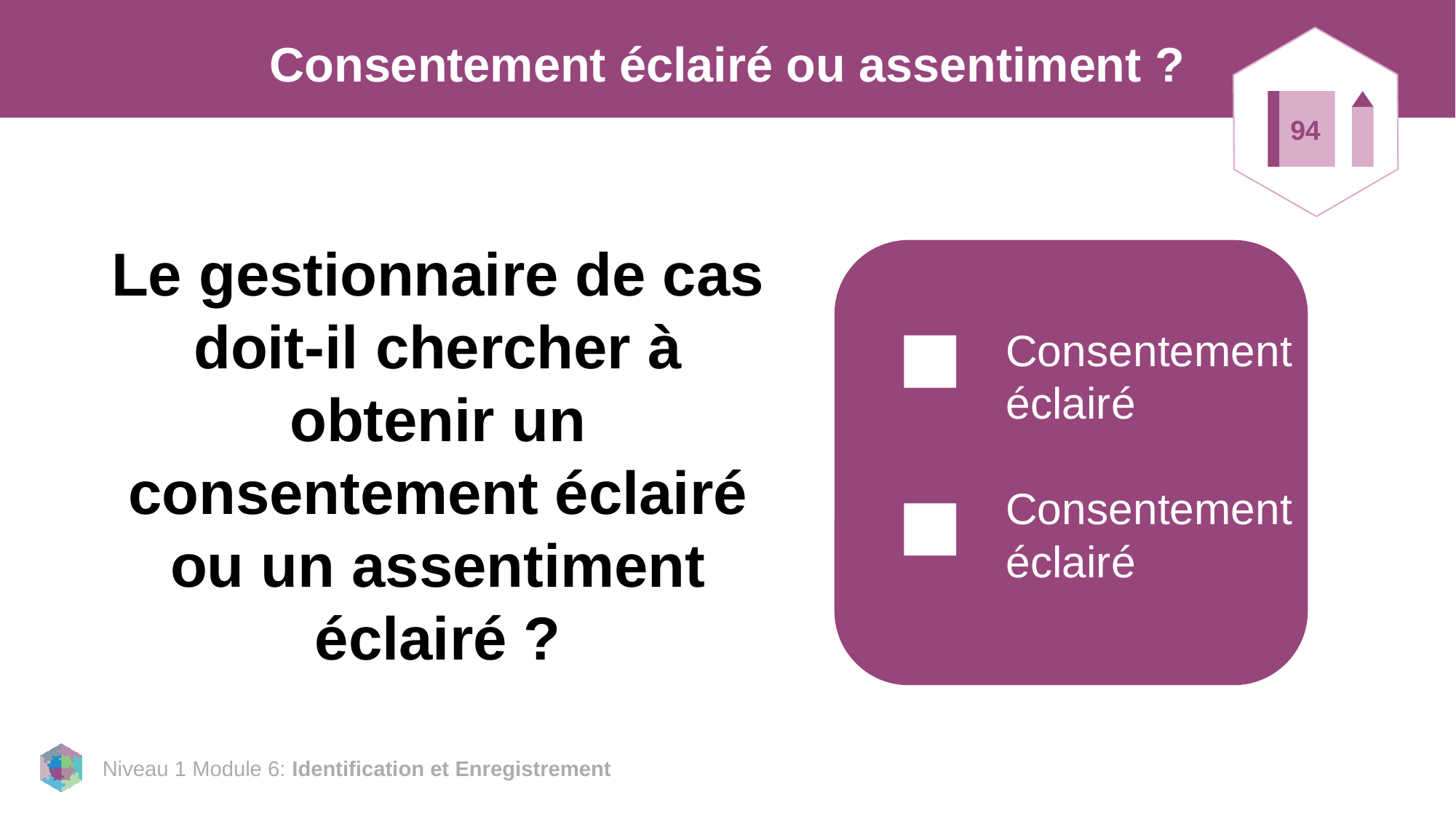

94

# Consentement éclairé ou assentiment ?
Le gestionnaire de cas doit-il chercher à obtenir un consentement éclairé ou un assentiment éclairé ?

Consentement éclairé

Consentement éclairé